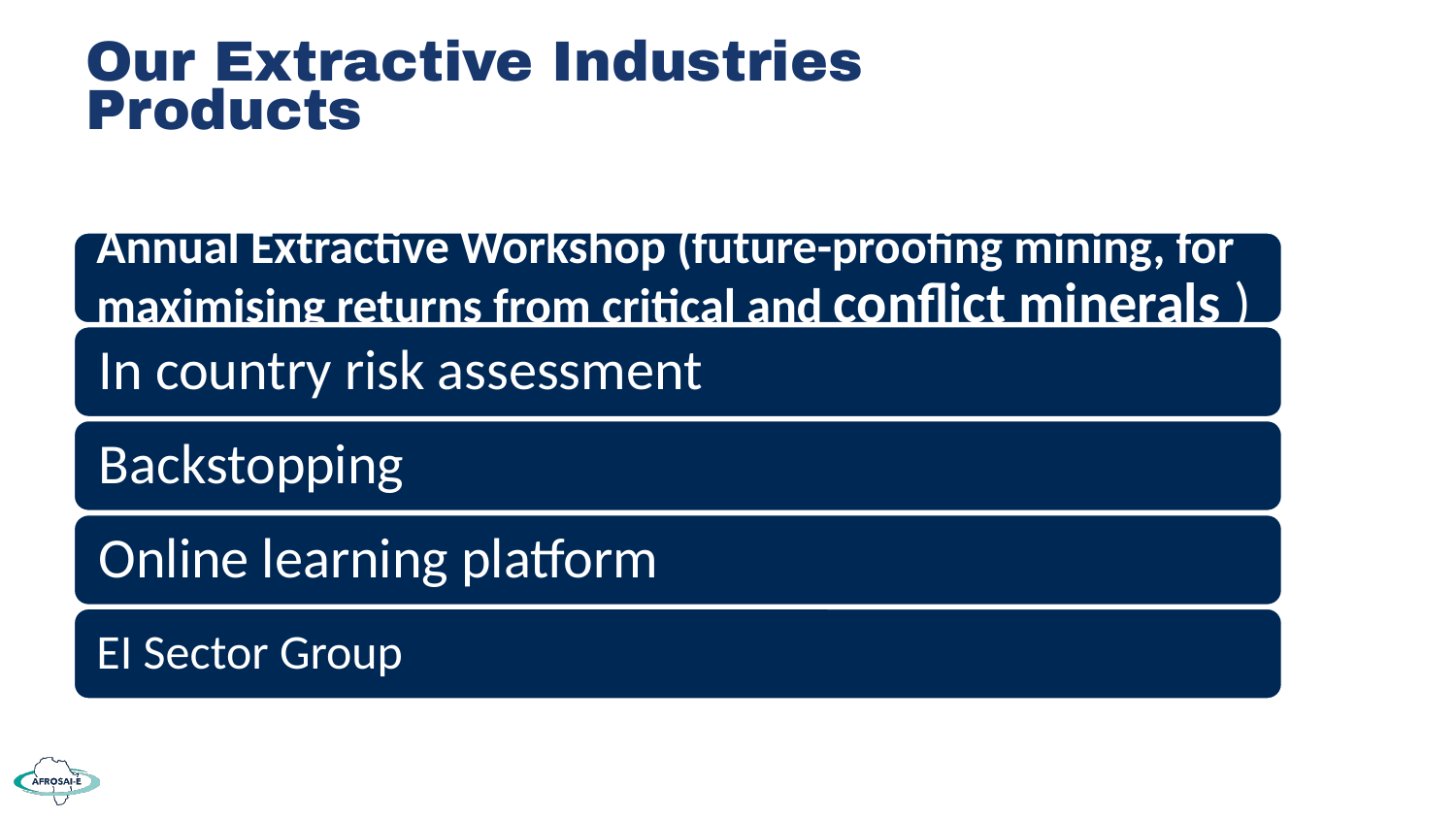

# Our Extractive Industries Products
Annual Extractive Workshop (future-proofing mining, for maximising returns from critical and conflict minerals )
In country risk assessment
Backstopping
Online learning platform
EI Sector Group